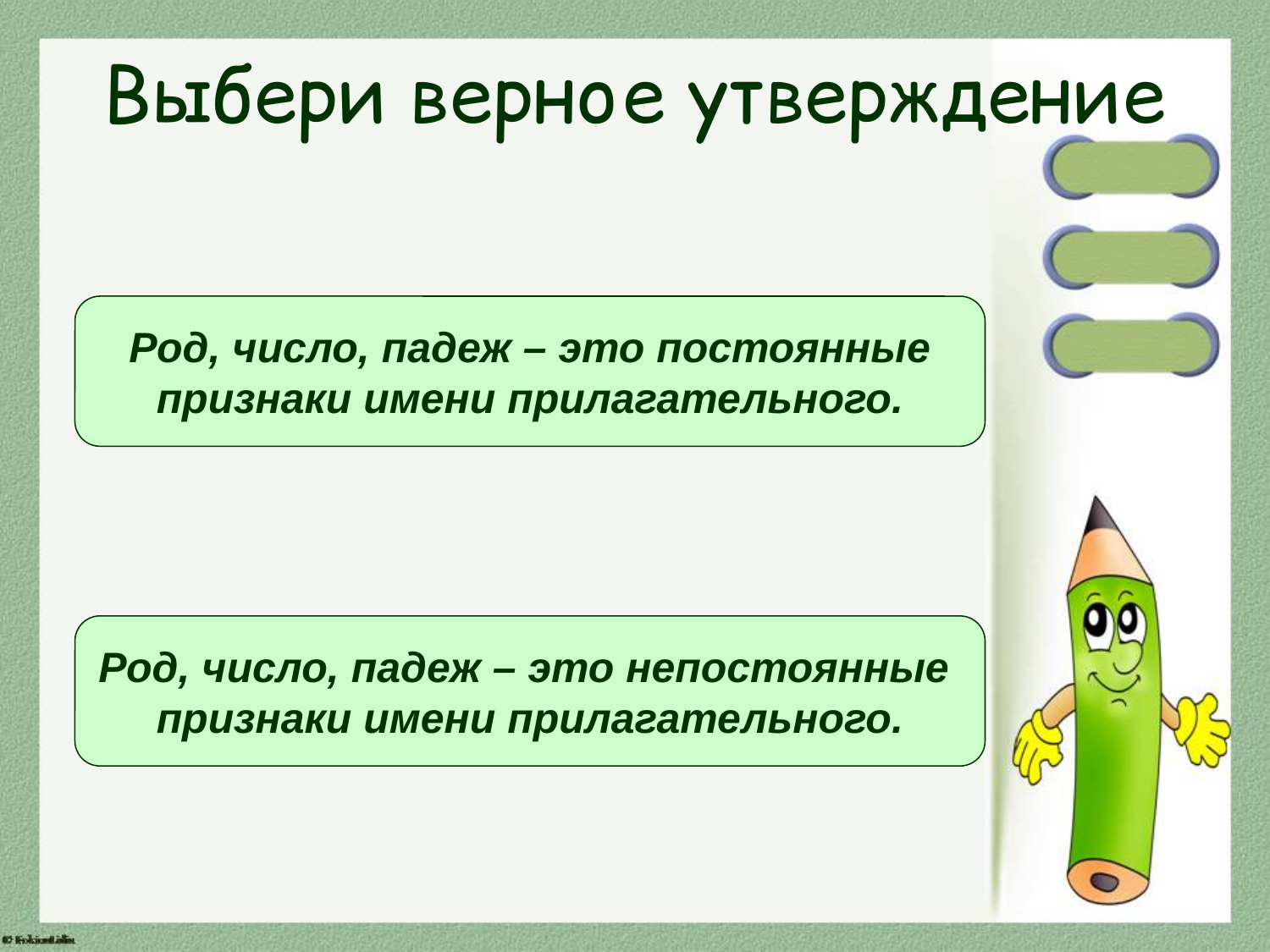

Выбери верное утверждение
Род, число, падеж – это постоянные
признаки имени прилагательного.
Род, число, падеж – это непостоянные
признаки имени прилагательного.